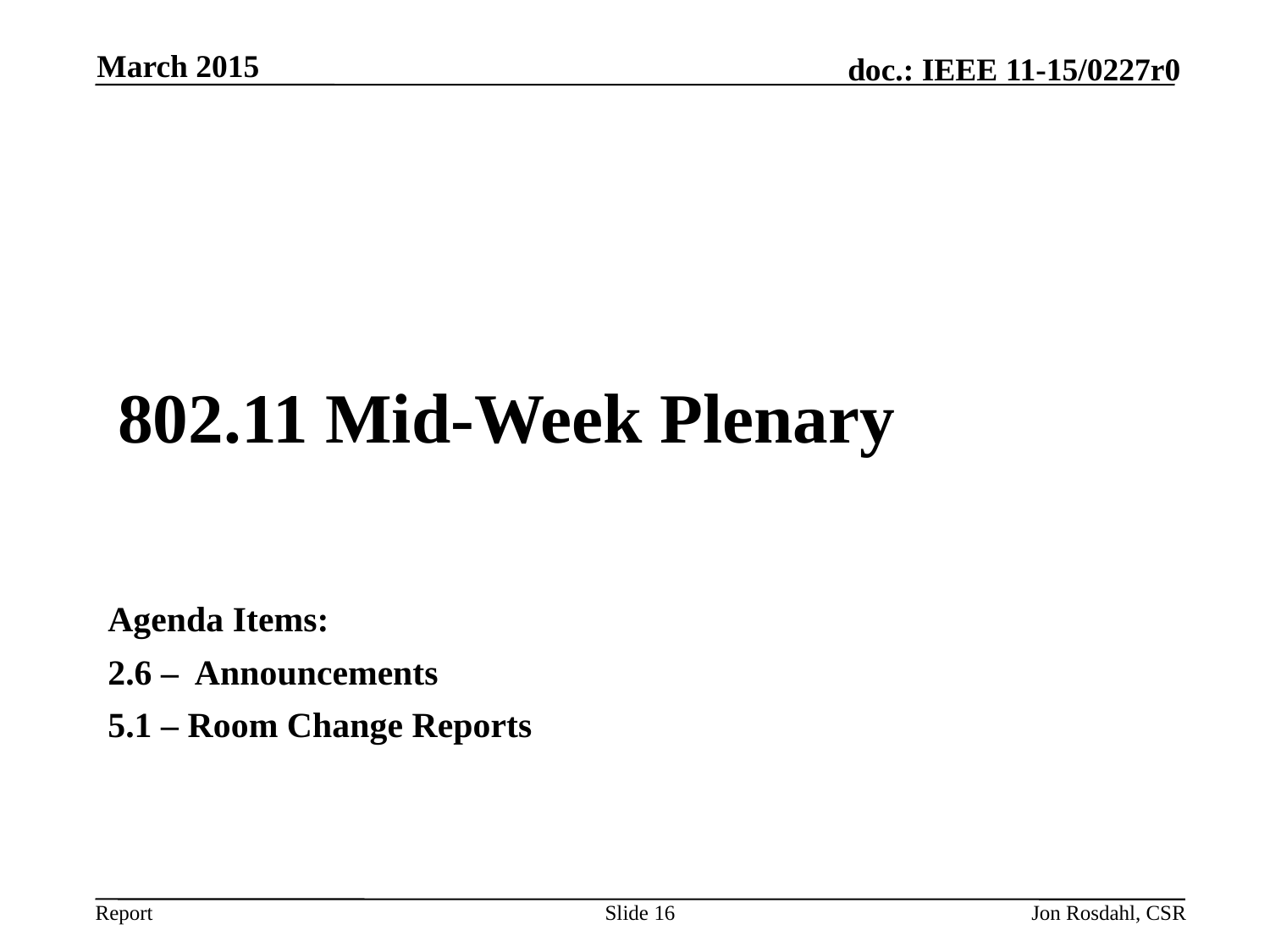

March 2015
# 802.11 Mid-Week Plenary
Agenda Items:
2.6 –  Announcements
5.1 – Room Change Reports

Slide 16
Jon Rosdahl, CSR